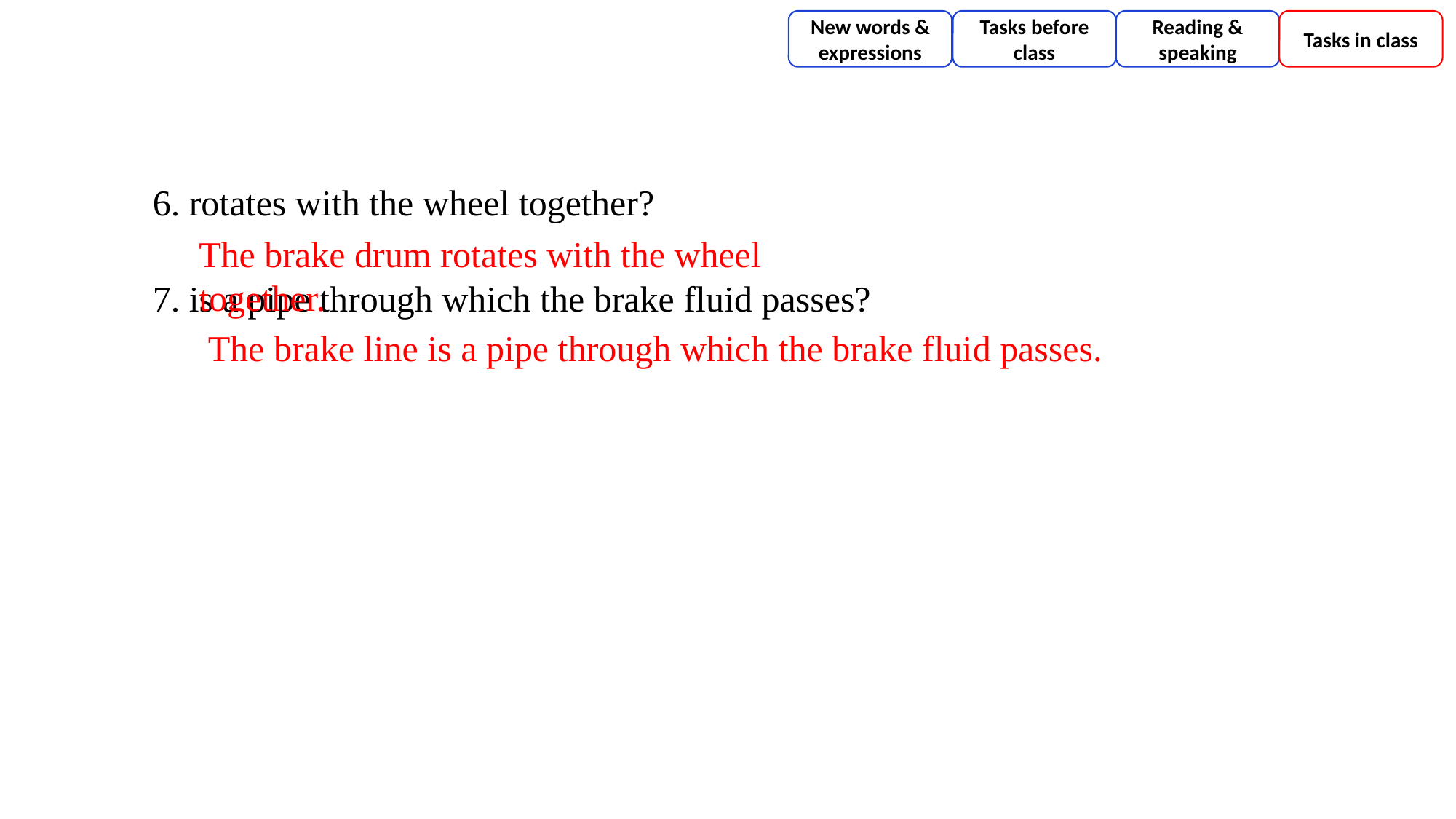

New words & expressions
Tasks before class
Reading & speaking
Tasks in class
6. rotates with the wheel together?

7. is a pipe through which the brake fluid passes?

The brake drum rotates with the wheel together.
 The brake line is a pipe through which the brake fluid passes.